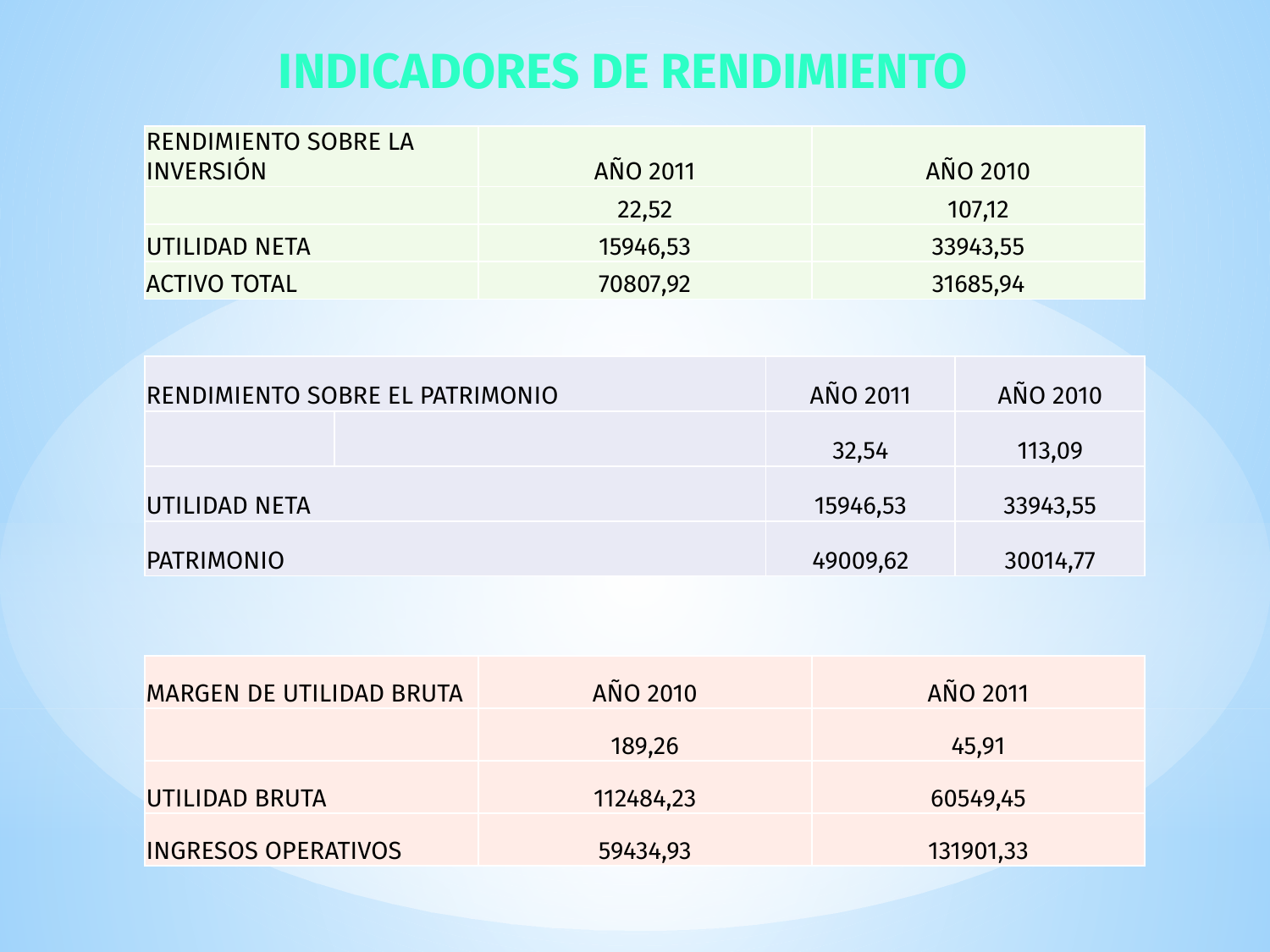

INDICADORES DE RENDIMIENTO
| RENDIMIENTO SOBRE LA INVERSIÓN | AÑO 2011 | AÑO 2010 |
| --- | --- | --- |
|  | 22,52 | 107,12 |
| UTILIDAD NETA | 15946,53 | 33943,55 |
| ACTIVO TOTAL | 70807,92 | 31685,94 |
| RENDIMIENTO SOBRE EL PATRIMONIO |  | AÑO 2011 | AÑO 2010 |
| --- | --- | --- | --- |
|  |  | 32,54 | 113,09 |
| UTILIDAD NETA |  | 15946,53 | 33943,55 |
| PATRIMONIO |  | 49009,62 | 30014,77 |
| MARGEN DE UTILIDAD BRUTA | AÑO 2010 | AÑO 2011 |
| --- | --- | --- |
|  | 189,26 | 45,91 |
| UTILIDAD BRUTA | 112484,23 | 60549,45 |
| INGRESOS OPERATIVOS | 59434,93 | 131901,33 |